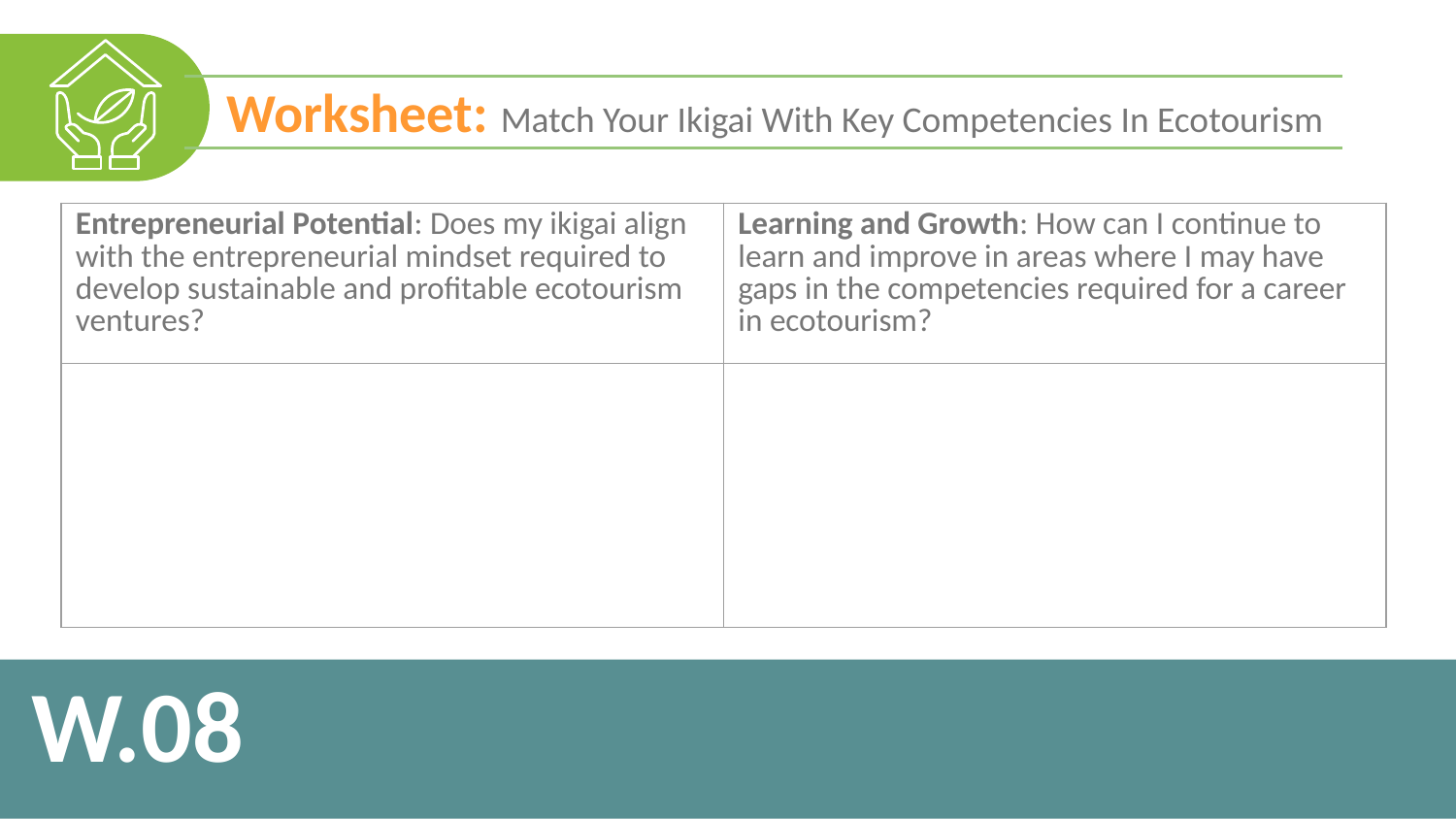

Worksheet: Match Your Ikigai With Key Competencies In Ecotourism

| Entrepreneurial Potential: Does my ikigai align with the entrepreneurial mindset required to develop sustainable and profitable ecotourism ventures? | Learning and Growth: How can I continue to learn and improve in areas where I may have gaps in the competencies required for a career in ecotourism? |
| --- | --- |
|  |  |

W.08